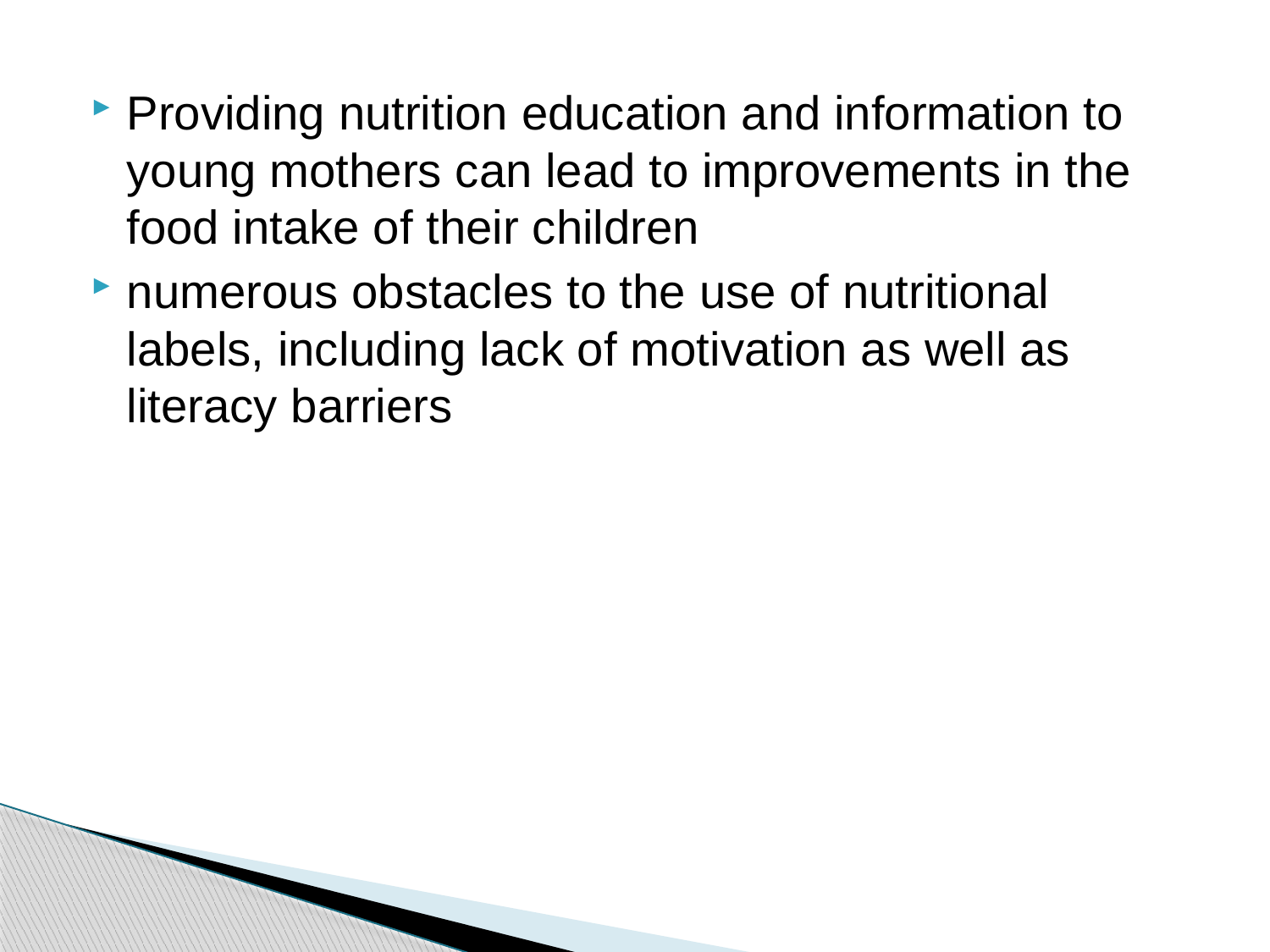

Providing nutrition education and information to young mothers can lead to improvements in the food intake of their children
numerous obstacles to the use of nutritional labels, including lack of motivation as well as literacy barriers